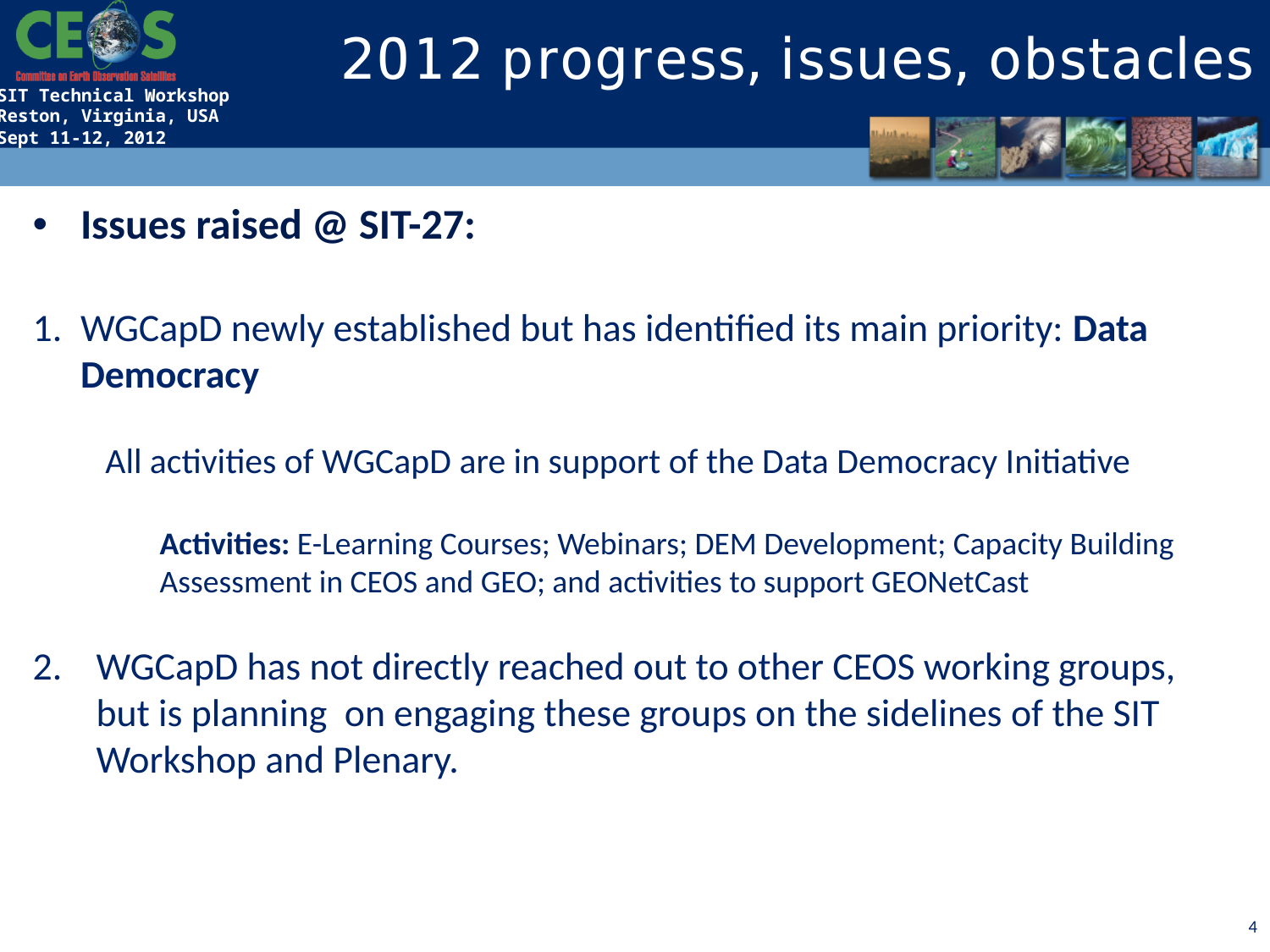

2012 progress, issues, obstacles
Issues raised @ SIT-27:

WGCapD newly established but has identified its main priority: Data Democracy

         All activities of WGCapD are in support of the Data Democracy Initiative

	Activities: E-Learning Courses; Webinars; DEM Development; Capacity Building 	Assessment in CEOS and GEO; and activities to support GEONetCast

WGCapD has not directly reached out to other CEOS working groups, but is planning  on engaging these groups on the sidelines of the SIT Workshop and Plenary.

4